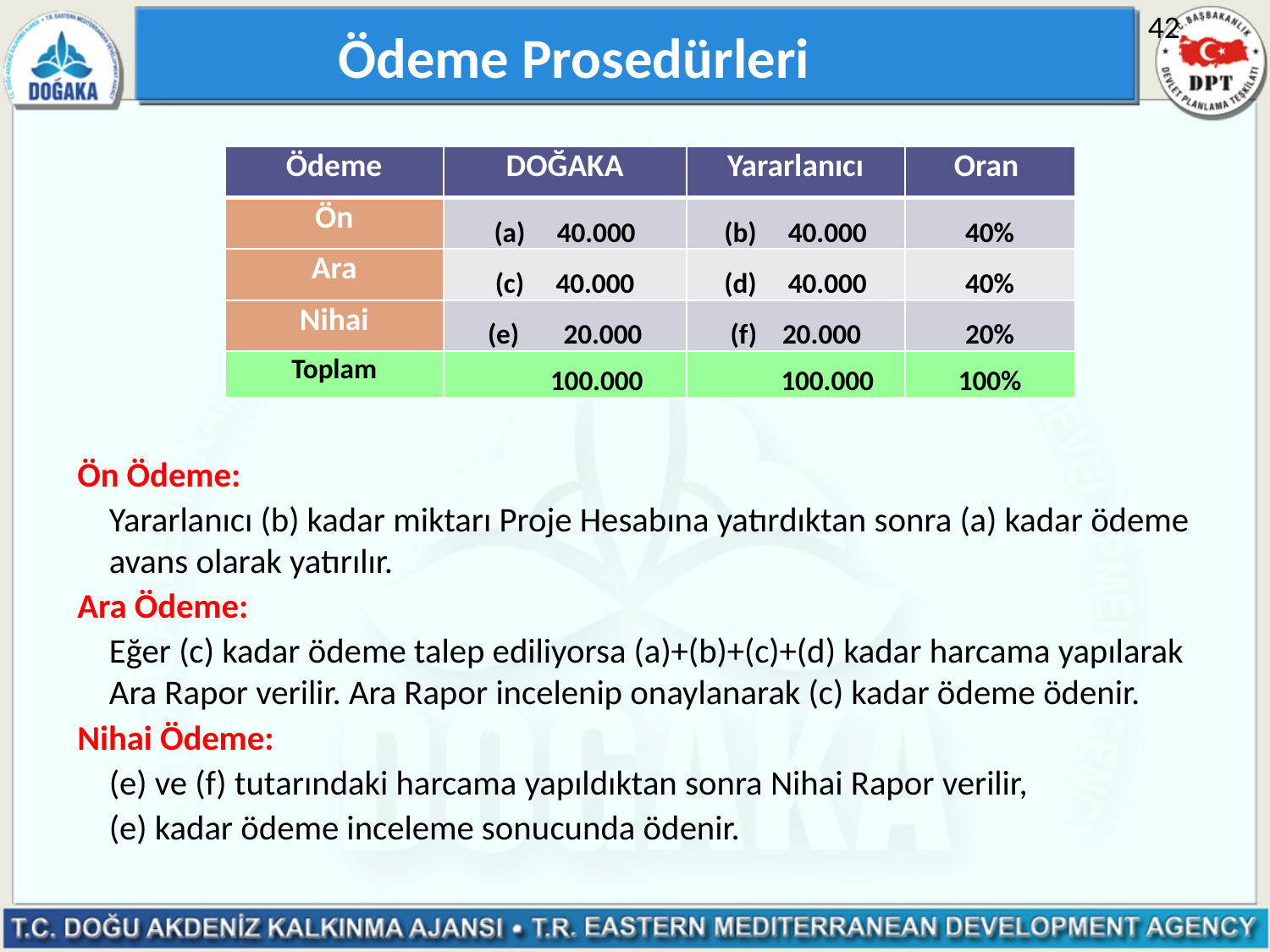

42
Ödeme Prosedürleri
| Ödeme | DOĞAKA | Yararlanıcı | Oran |
| --- | --- | --- | --- |
| Ön | (a) 40.000 | (b) 40.000 | 40% |
| Ara | (c) 40.000 | (d) 40.000 | 40% |
| Nihai | (e) 20.000 | (f) 20.000 | 20% |
| Toplam | 100.000 | 100.000 | 100% |
Ön Ödeme:
		Yararlanıcı (b) kadar miktarı Proje Hesabına yatırdıktan sonra (a) kadar ödeme avans olarak yatırılır.
Ara Ödeme:
		Eğer (c) kadar ödeme talep ediliyorsa (a)+(b)+(c)+(d) kadar harcama yapılarak Ara Rapor verilir. Ara Rapor incelenip onaylanarak (c) kadar ödeme ödenir.
Nihai Ödeme:
		(e) ve (f) tutarındaki harcama yapıldıktan sonra Nihai Rapor verilir,
		(e) kadar ödeme inceleme sonucunda ödenir.